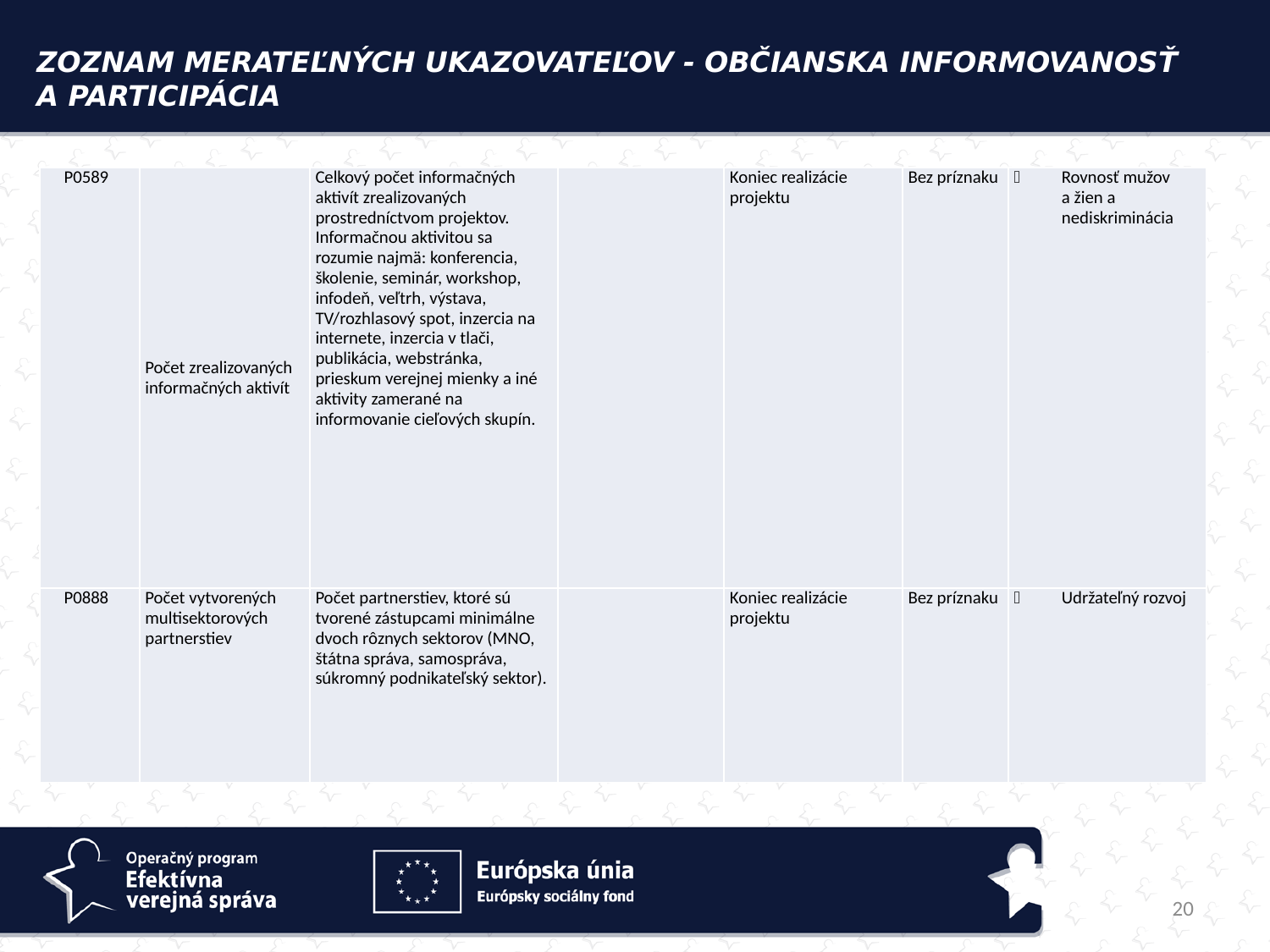

Zoznam merateľných ukazovateľov - Občianska informovanosť a participácia
| P0589 | Počet zrealizovaných informačných aktivít | Celkový počet informačných aktivít zrealizovaných prostredníctvom projektov. Informačnou aktivitou sa rozumie najmä: konferencia, školenie, seminár, workshop, infodeň, veľtrh, výstava, TV/rozhlasový spot, inzercia na internete, inzercia v tlači, publikácia, webstránka, prieskum verejnej mienky a iné aktivity zamerané na informovanie cieľových skupín. |  | Koniec realizácie projektu | Bez príznaku | Rovnosť mužov a žien a nediskriminácia |
| --- | --- | --- | --- | --- | --- | --- |
| P0888 | Počet vytvorených multisektorových partnerstiev | Počet partnerstiev, ktoré sú tvorené zástupcami minimálne dvoch rôznych sektorov (MNO, štátna správa, samospráva, súkromný podnikateľský sektor). |  | Koniec realizácie projektu | Bez príznaku | Udržateľný rozvoj |

20